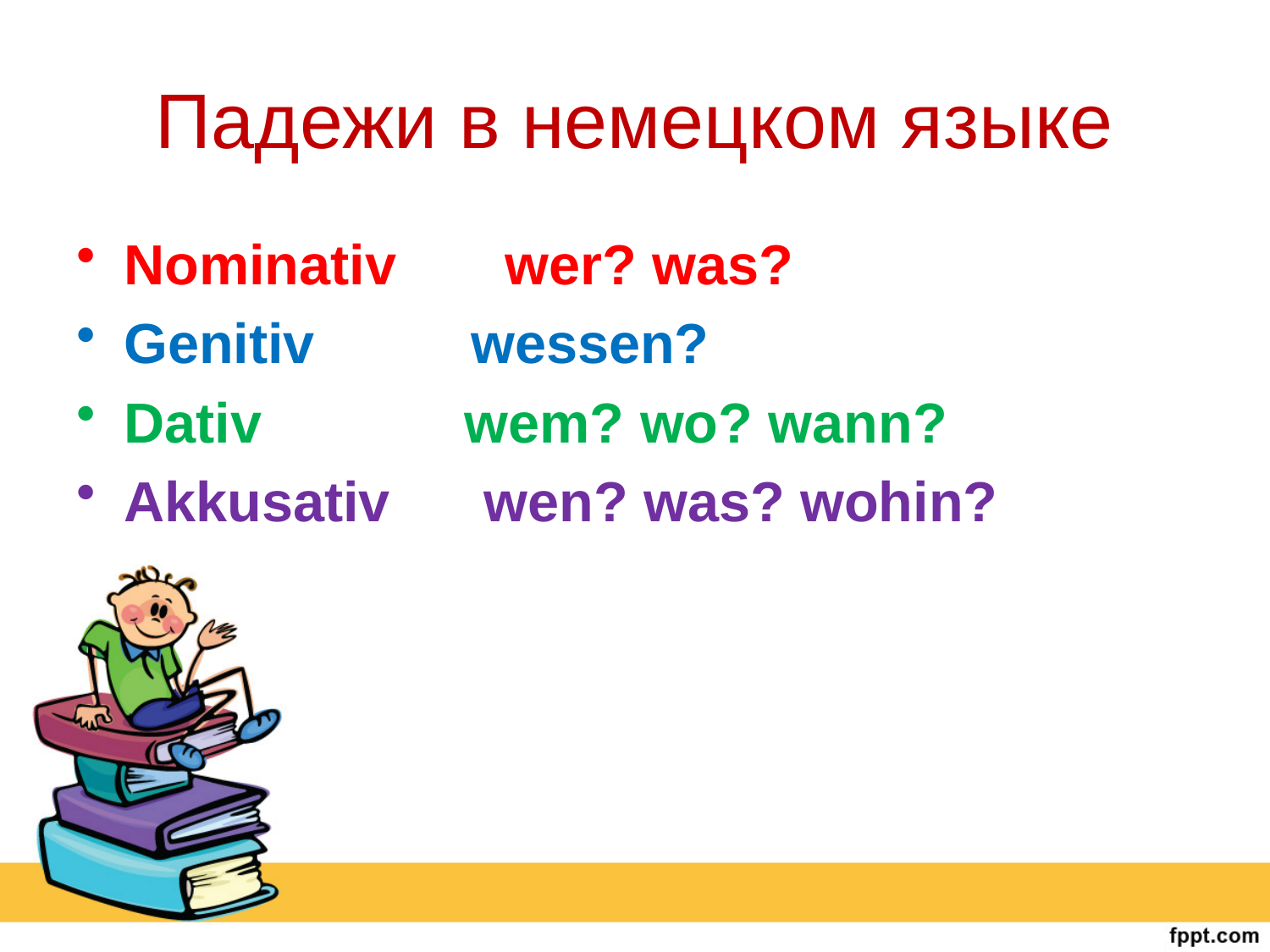

# Падежи в немецком языке
Nominativ 	wer? was?
Genitiv          wessen?
Dativ             wem? wo? wann?
Akkusativ      wen? was? wohin?